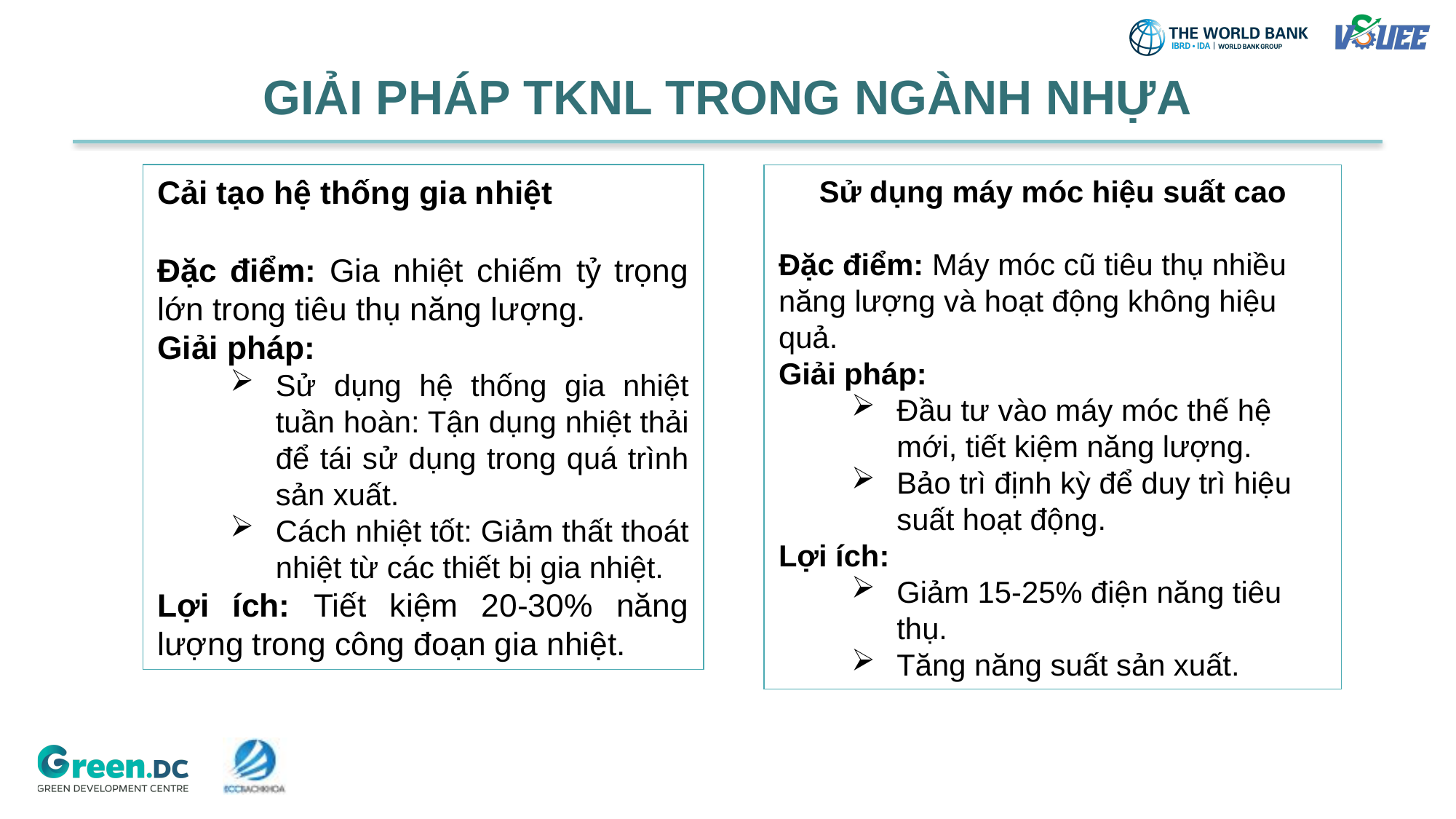

# GIẢI PHÁP TKNL TRONG NGÀNH NHỰA
Cải tạo hệ thống gia nhiệt

Đặc điểm: Gia nhiệt chiếm tỷ trọng lớn trong tiêu thụ năng lượng.
Giải pháp:
Sử dụng hệ thống gia nhiệt tuần hoàn: Tận dụng nhiệt thải để tái sử dụng trong quá trình sản xuất.
Cách nhiệt tốt: Giảm thất thoát nhiệt từ các thiết bị gia nhiệt.
Lợi ích: Tiết kiệm 20-30% năng lượng trong công đoạn gia nhiệt.
Sử dụng máy móc hiệu suất cao

Đặc điểm: Máy móc cũ tiêu thụ nhiều năng lượng và hoạt động không hiệu quả.
Giải pháp:
Đầu tư vào máy móc thế hệ mới, tiết kiệm năng lượng.
Bảo trì định kỳ để duy trì hiệu suất hoạt động.
Lợi ích:
Giảm 15-25% điện năng tiêu thụ.
Tăng năng suất sản xuất.